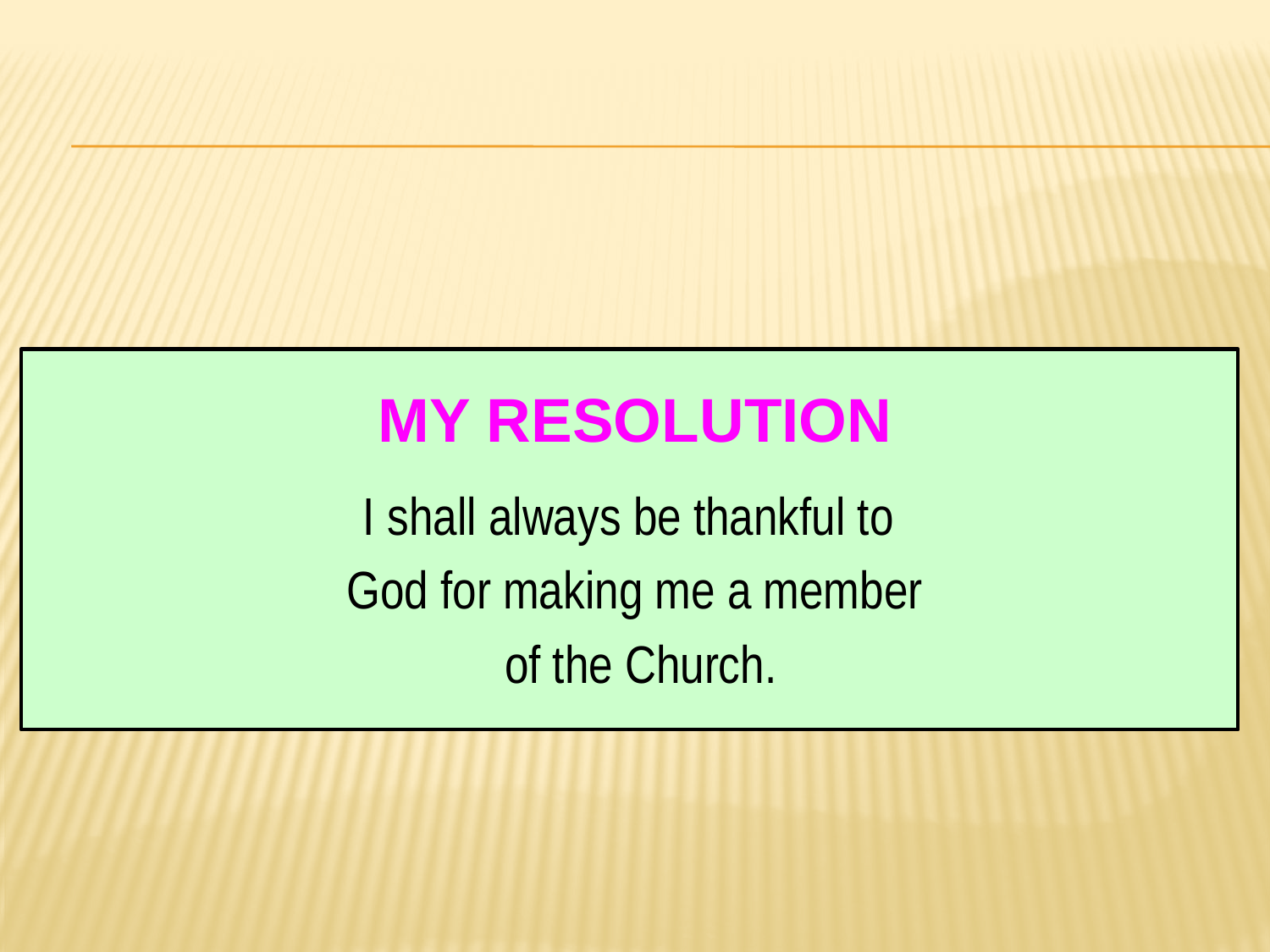

# My Resolution

I shall always be thankful to
God for making me a member
 of the Church.